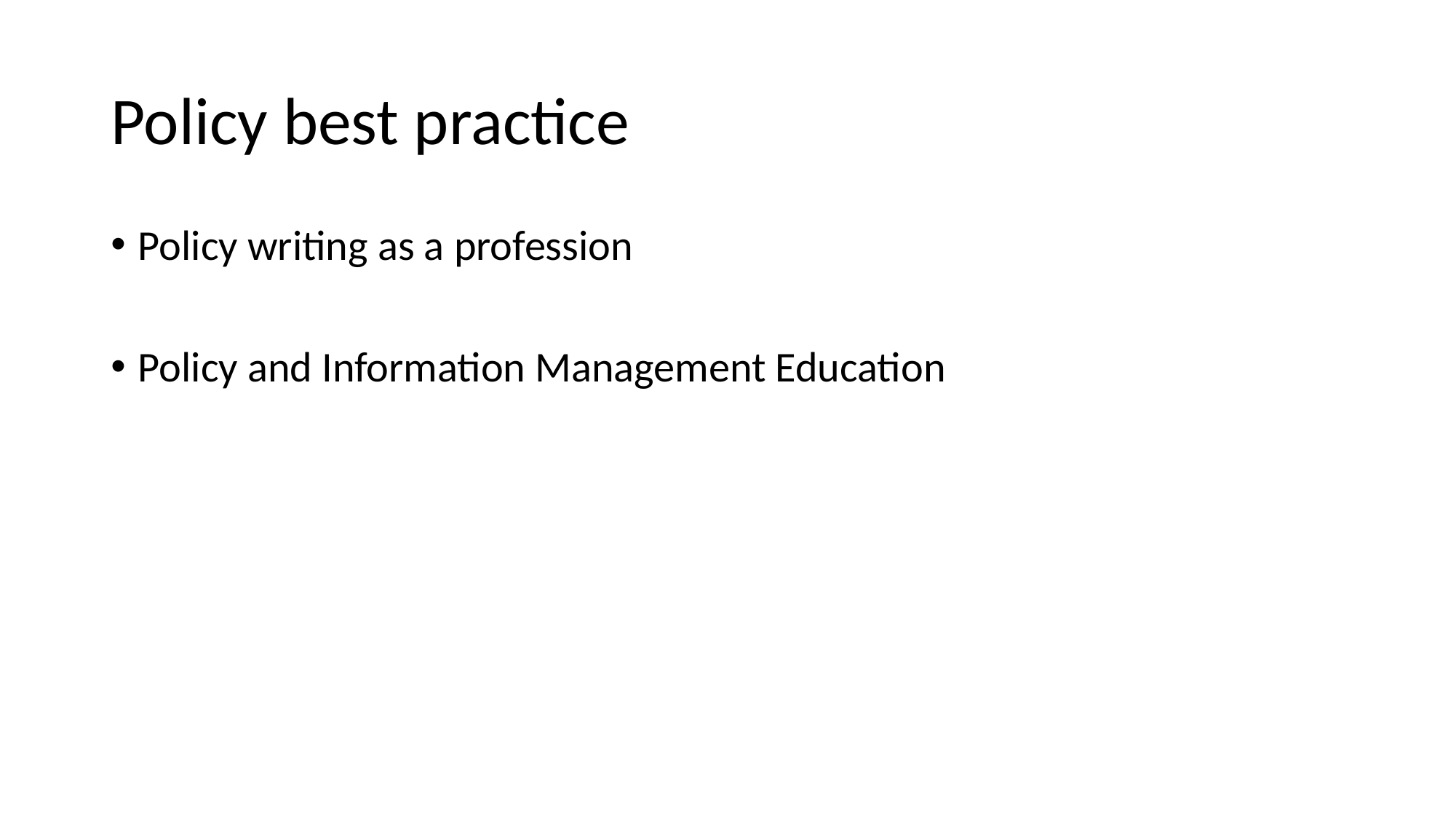

# Policy best practice
Policy writing as a profession

Policy and Information Management Education